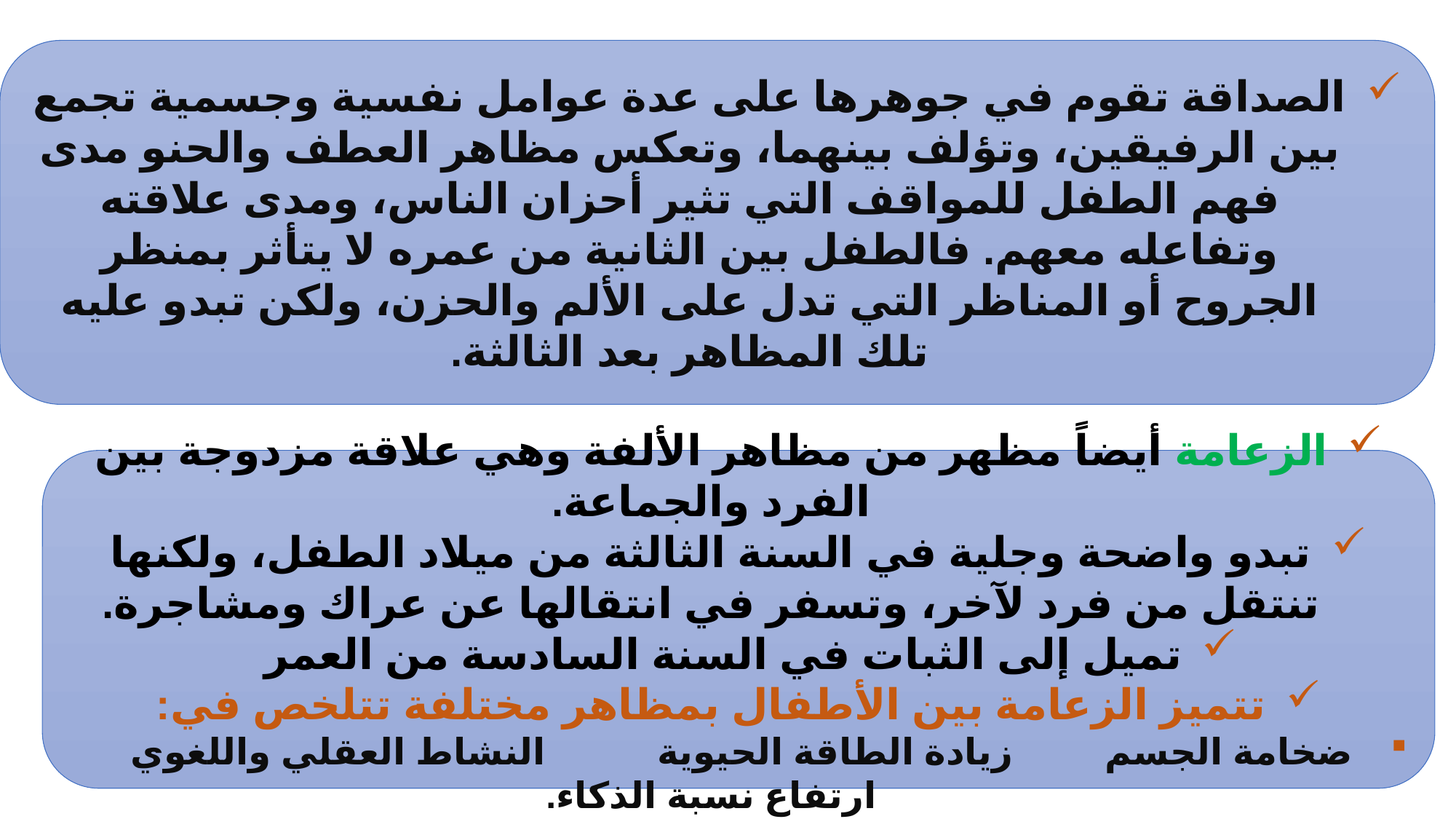

الصداقة تقوم في جوهرها على عدة عوامل نفسية وجسمية تجمع بين الرفيقين، وتؤلف بينهما، وتعكس مظاهر العطف والحنو مدى فهم الطفل للمواقف التي تثير أحزان الناس، ومدى علاقته وتفاعله معهم. فالطفل بين الثانية من عمره لا يتأثر بمنظر الجروح أو المناظر التي تدل على الألم والحزن، ولكن تبدو عليه تلك المظاهر بعد الثالثة.
الزعامة أيضاً مظهر من مظاهر الألفة وهي علاقة مزدوجة بين الفرد والجماعة.
تبدو واضحة وجلية في السنة الثالثة من ميلاد الطفل، ولكنها تنتقل من فرد لآخر، وتسفر في انتقالها عن عراك ومشاجرة.
تميل إلى الثبات في السنة السادسة من العمر
تتميز الزعامة بين الأطفال بمظاهر مختلفة تتلخص في:
ضخامة الجسم         زيادة الطاقة الحيوية           النشاط العقلي واللغوي       ارتفاع نسبة الذكاء.